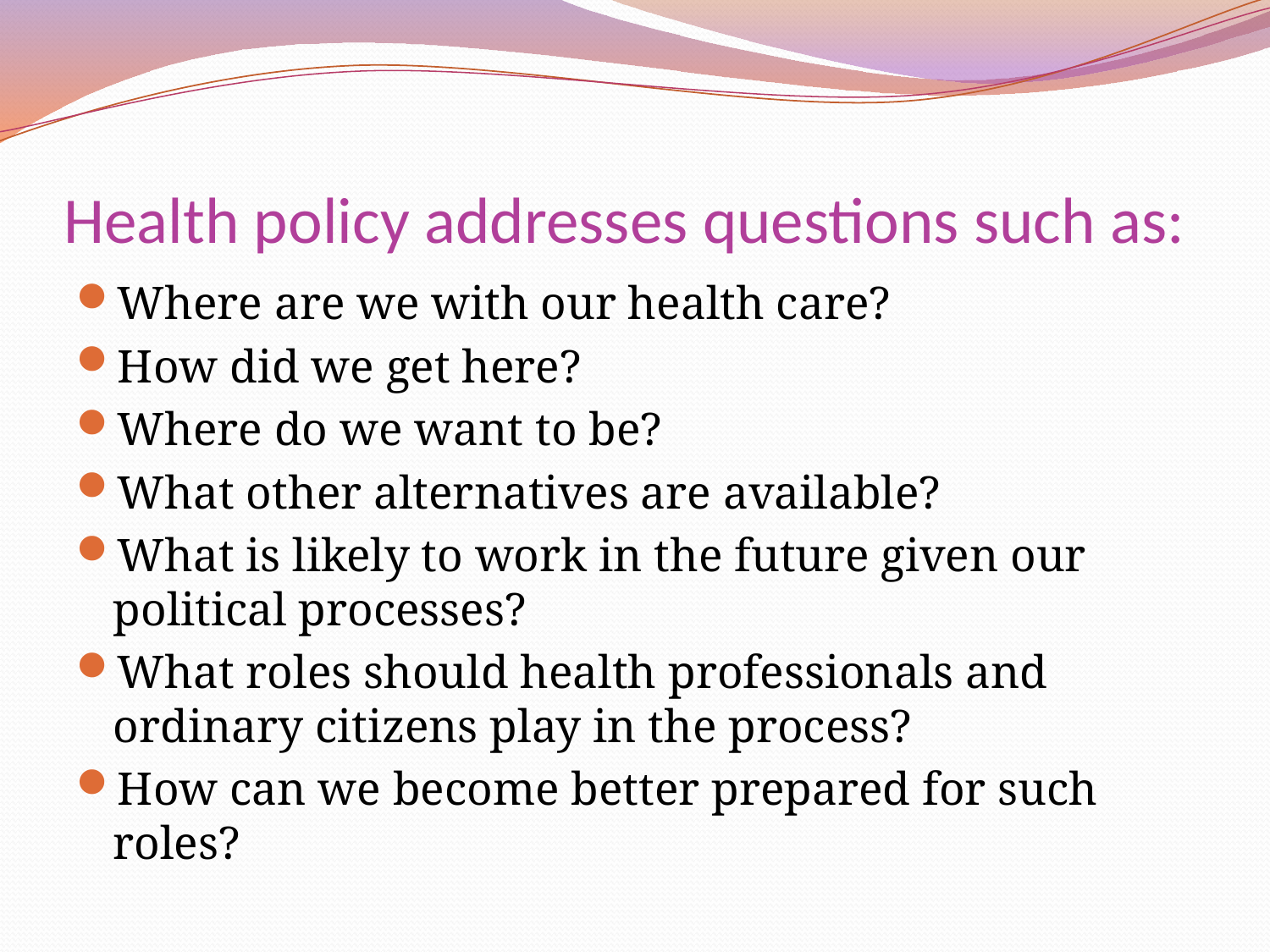

# Health policy addresses questions such as:
Where are we with our health care?
How did we get here?
Where do we want to be?
What other alternatives are available?
What is likely to work in the future given our political processes?
What roles should health professionals and ordinary citizens play in the process?
How can we become better prepared for such roles?